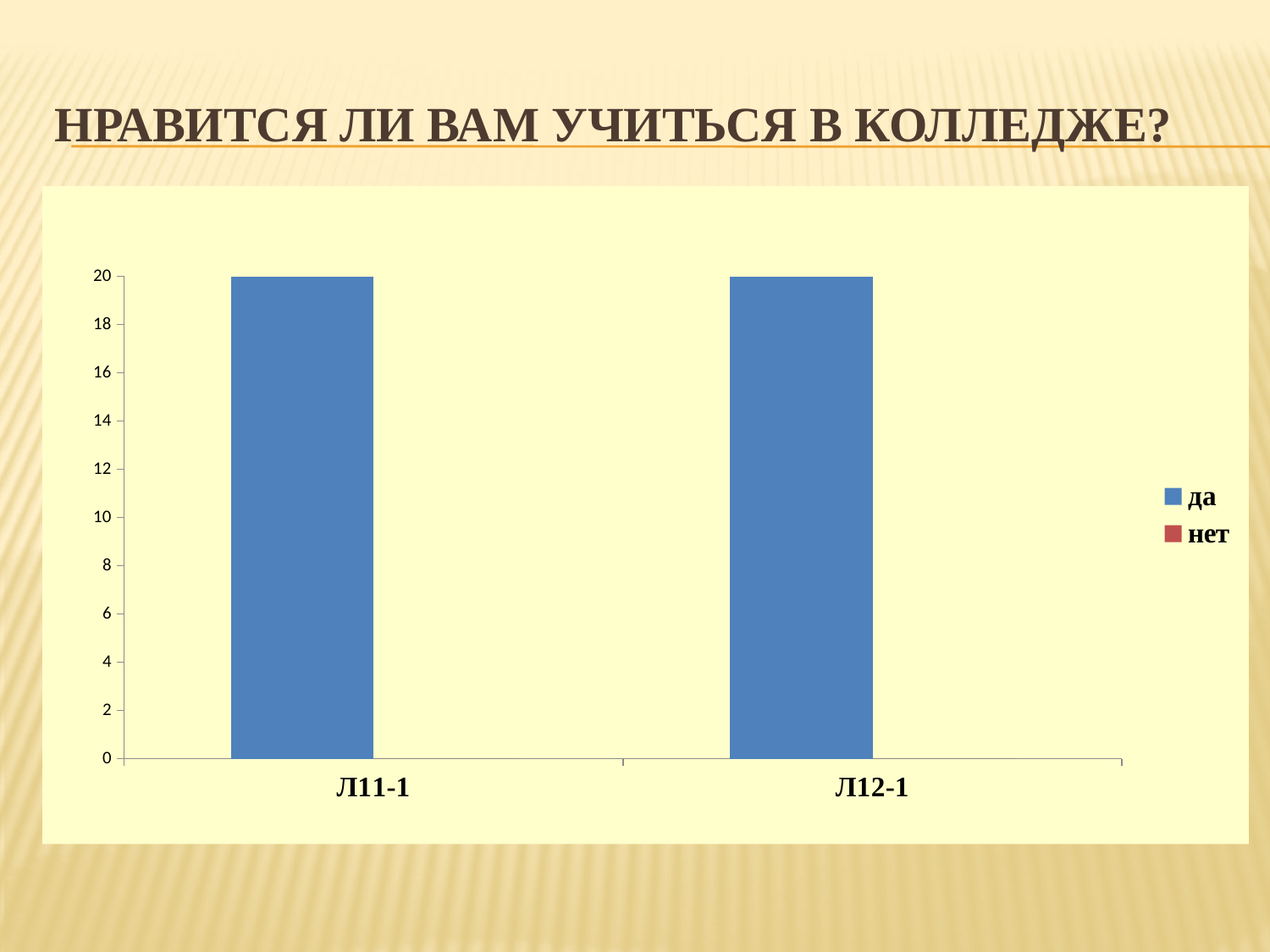

# Нравится ли вам учиться в колледже?

### Chart

| Category | да | нет |
|---|---|---|
| Л11-1 | 20.0 | 0.0 |
| Л12-1 | 20.0 | 0.0 |